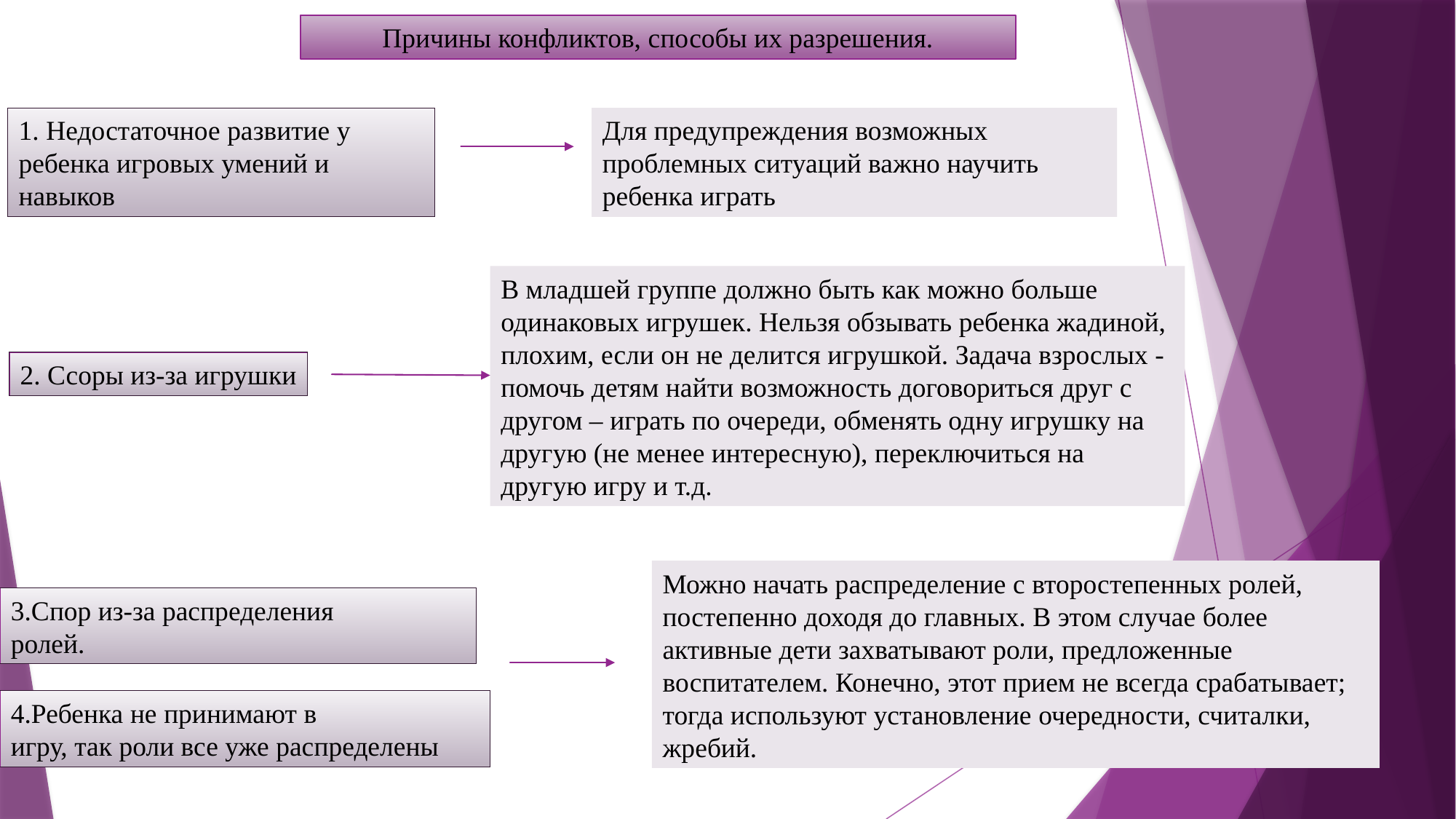

Причины конфликтов, способы их разрешения.
1. Недостаточное развитие у
ребенка игровых умений и навыков
Для предупреждения возможных проблемных ситуаций важно научить ребенка играть
В младшей группе должно быть как можно больше одинаковых игрушек. Нельзя обзывать ребенка жадиной, плохим, если он не делится игрушкой. Задача взрослых - помочь детям найти возможность договориться друг с другом – играть по очереди, обменять одну игрушку на другую (не менее интересную), переключиться на другую игру и т.д.
2. Ссоры из-за игрушки
Можно начать распределение с второстепенных ролей, постепенно доходя до главных. В этом случае более активные дети захватывают роли, предложенные воспитателем. Конечно, этот прием не всегда срабатывает; тогда используют установление очередности, считалки, жребий.
3.Спор из-за распределения
ролей.
4.Ребенка не принимают в
игру, так роли все уже распределены